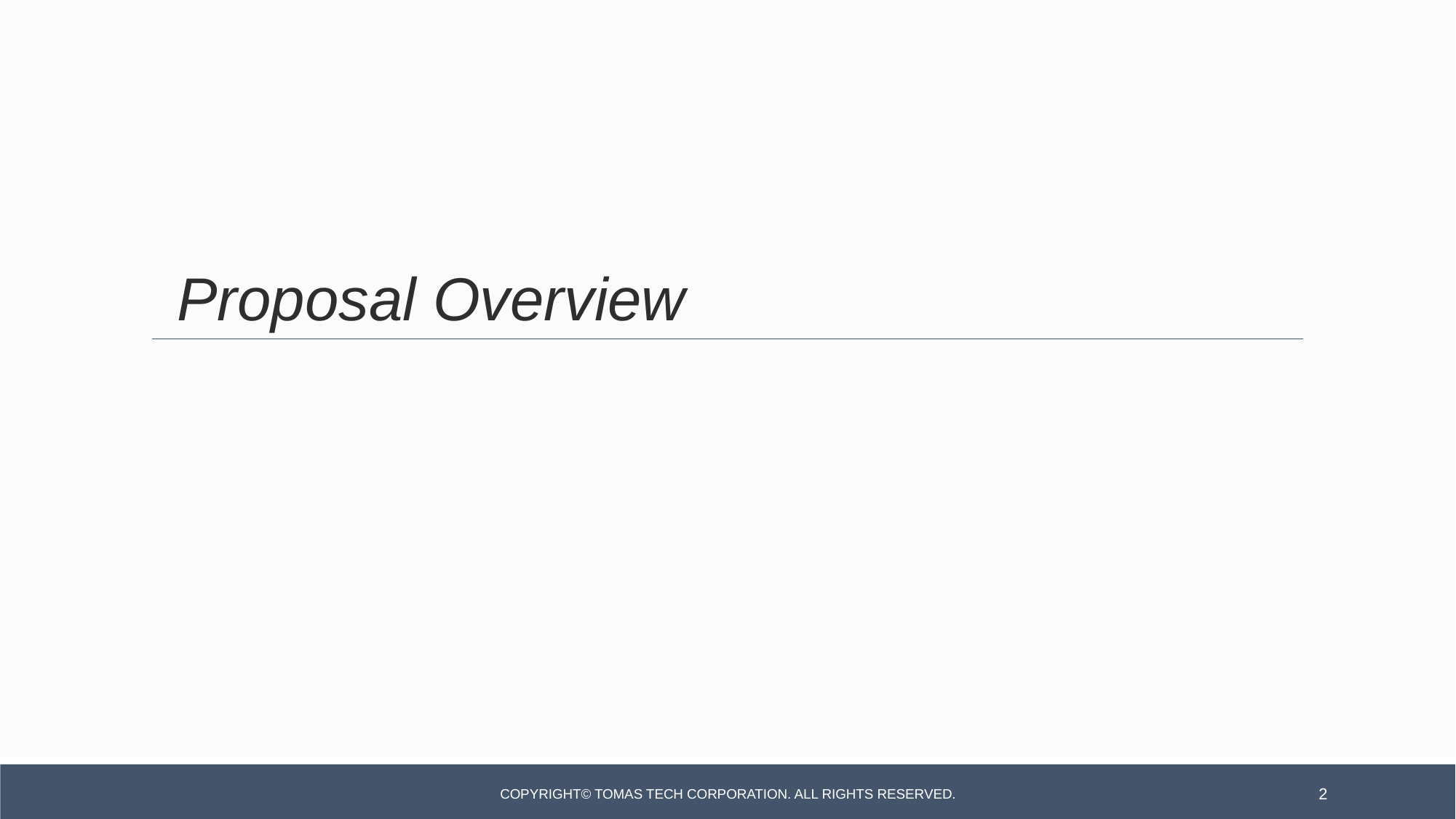

Proposal Overview
COPYRIGHT© TOMAS TECH CORPORATION. ALL RIGHTS RESERVED.
2